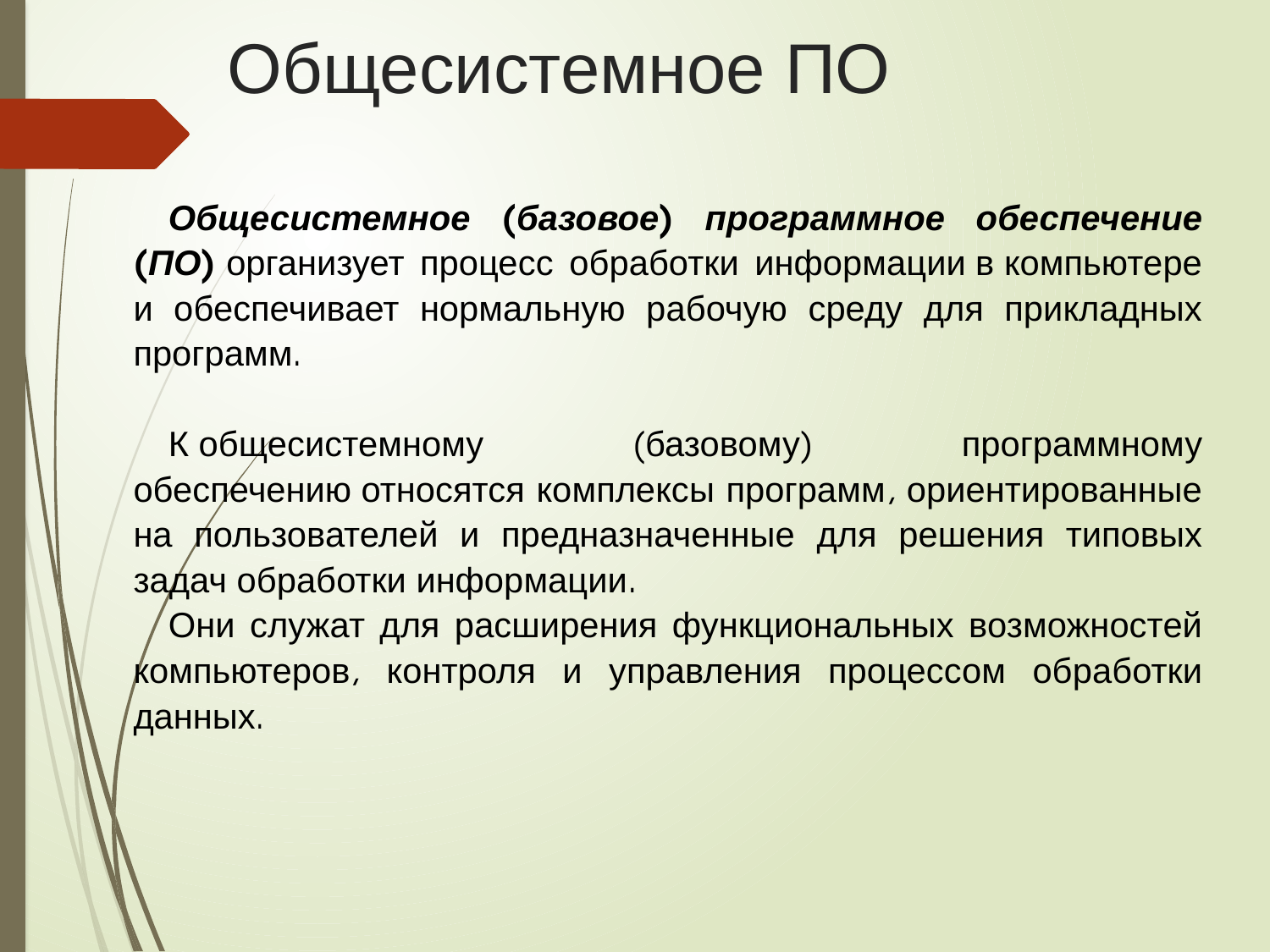

# Общесистемное ПО
Общесистемное (базовое) программное обеспечение (ПО) организует процесс обработки информации в компьютере и обеспечивает нормальную рабочую среду для прикладных программ.

К общесистемному (базовому) программному обеспечению относятся комплексы программ, ориентированные на пользователей и предназначенные для решения типовых задач обработки информации.
Они служат для расширения функциональных возможностей компьютеров, контроля и управления процессом обработки данных.